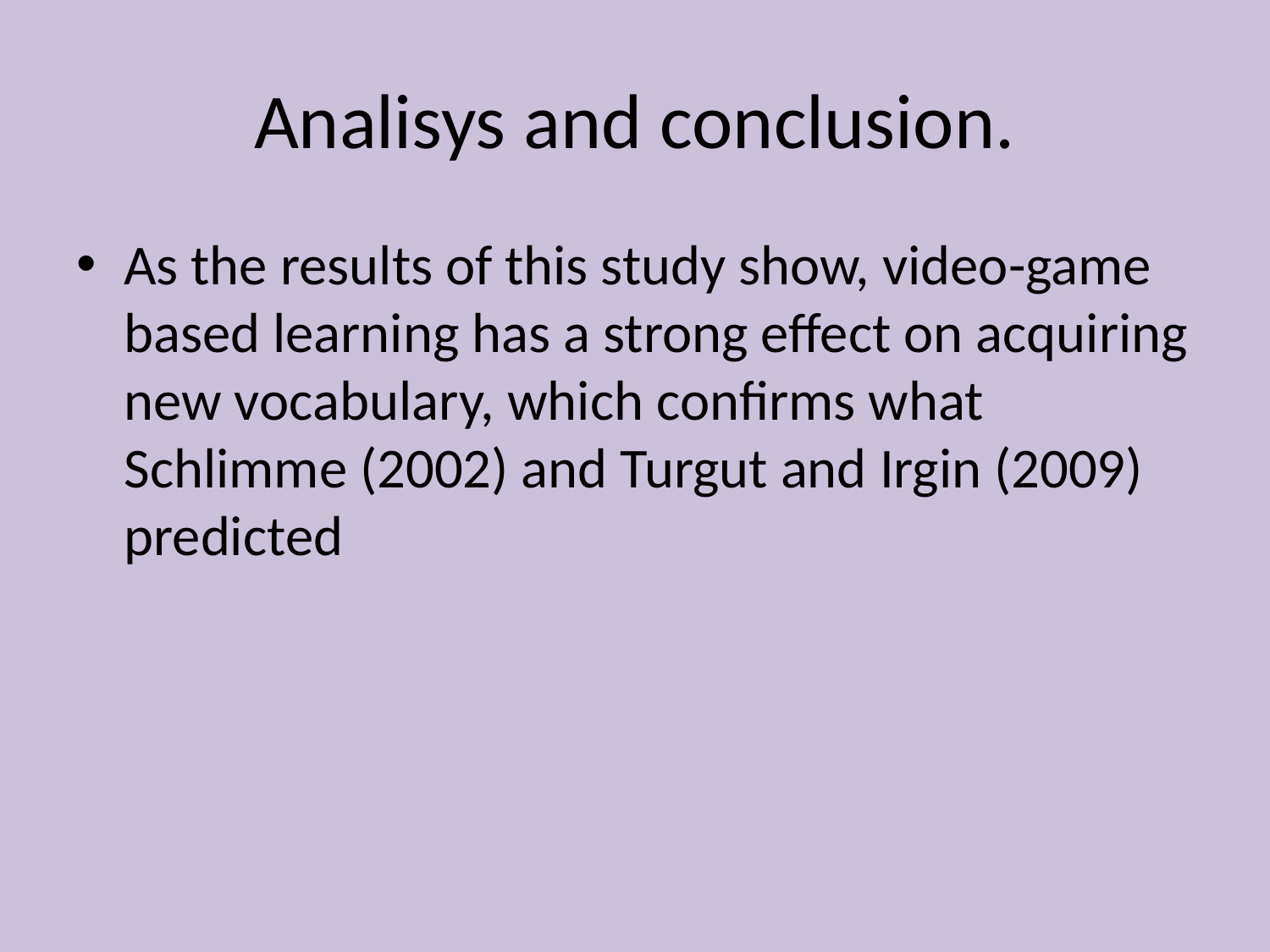

# Analisys and conclusion.
As the results of this study show, video-game based learning has a strong effect on acquiring new vocabulary, which confirms what Schlimme (2002) and Turgut and Irgin (2009) predicted